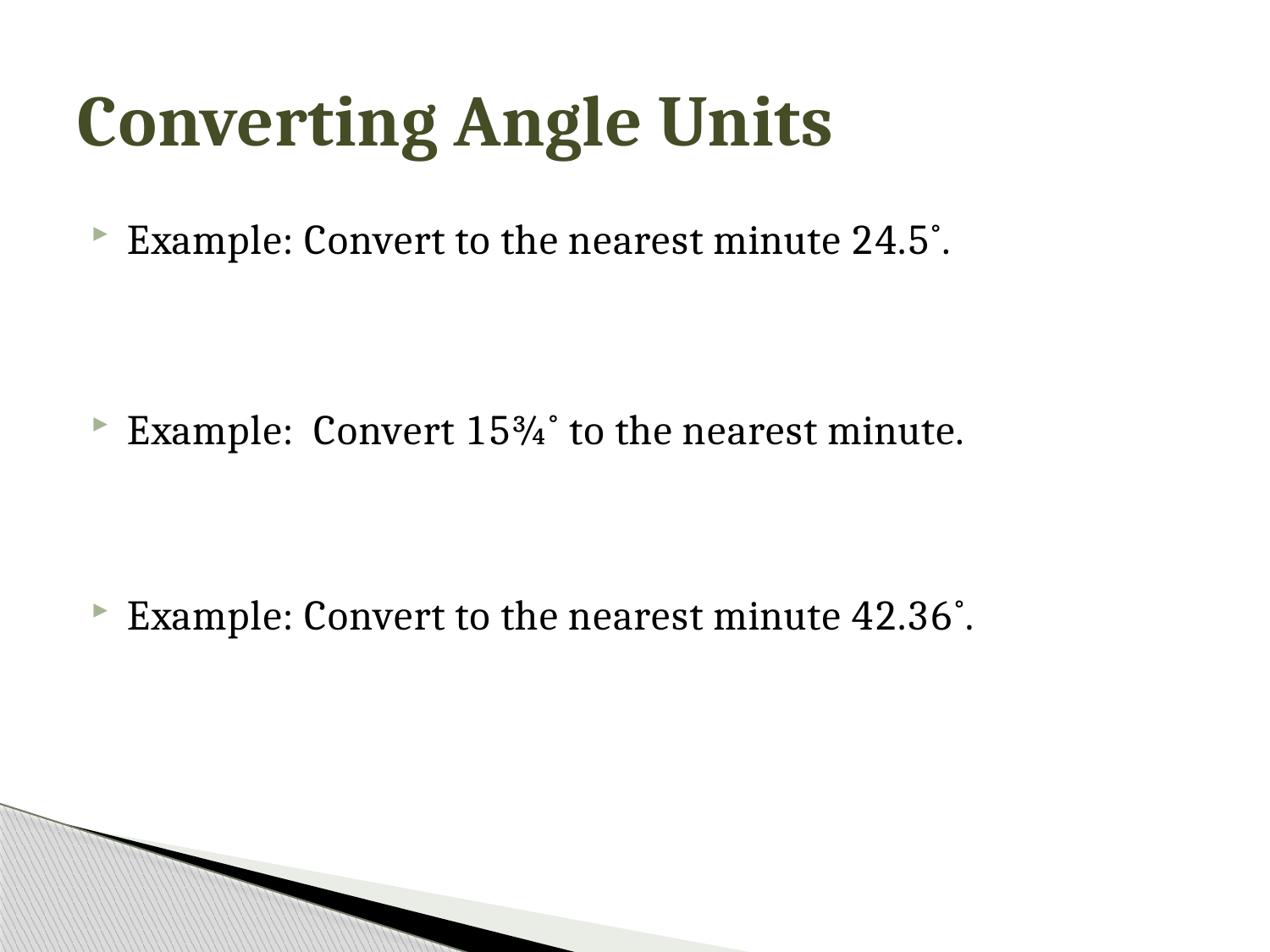

# Converting Angle Units
Example: Convert to the nearest minute 24.5˚.

Example:  Convert 15¾˚ to the nearest minute.

Example: Convert to the nearest minute 42.36˚.